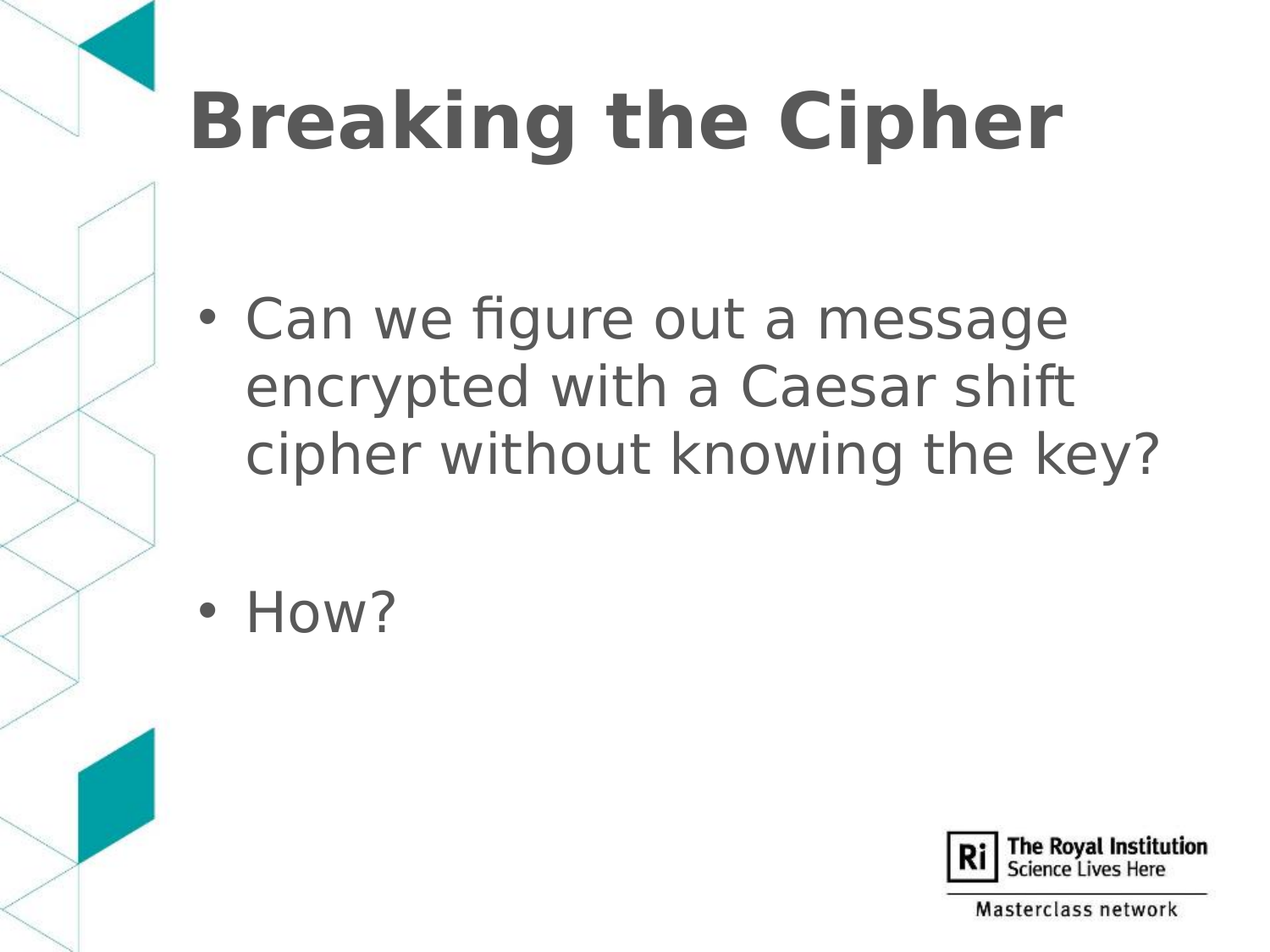

# Breaking the Cipher
Can we figure out a message encrypted with a Caesar shift cipher without knowing the key?

How?